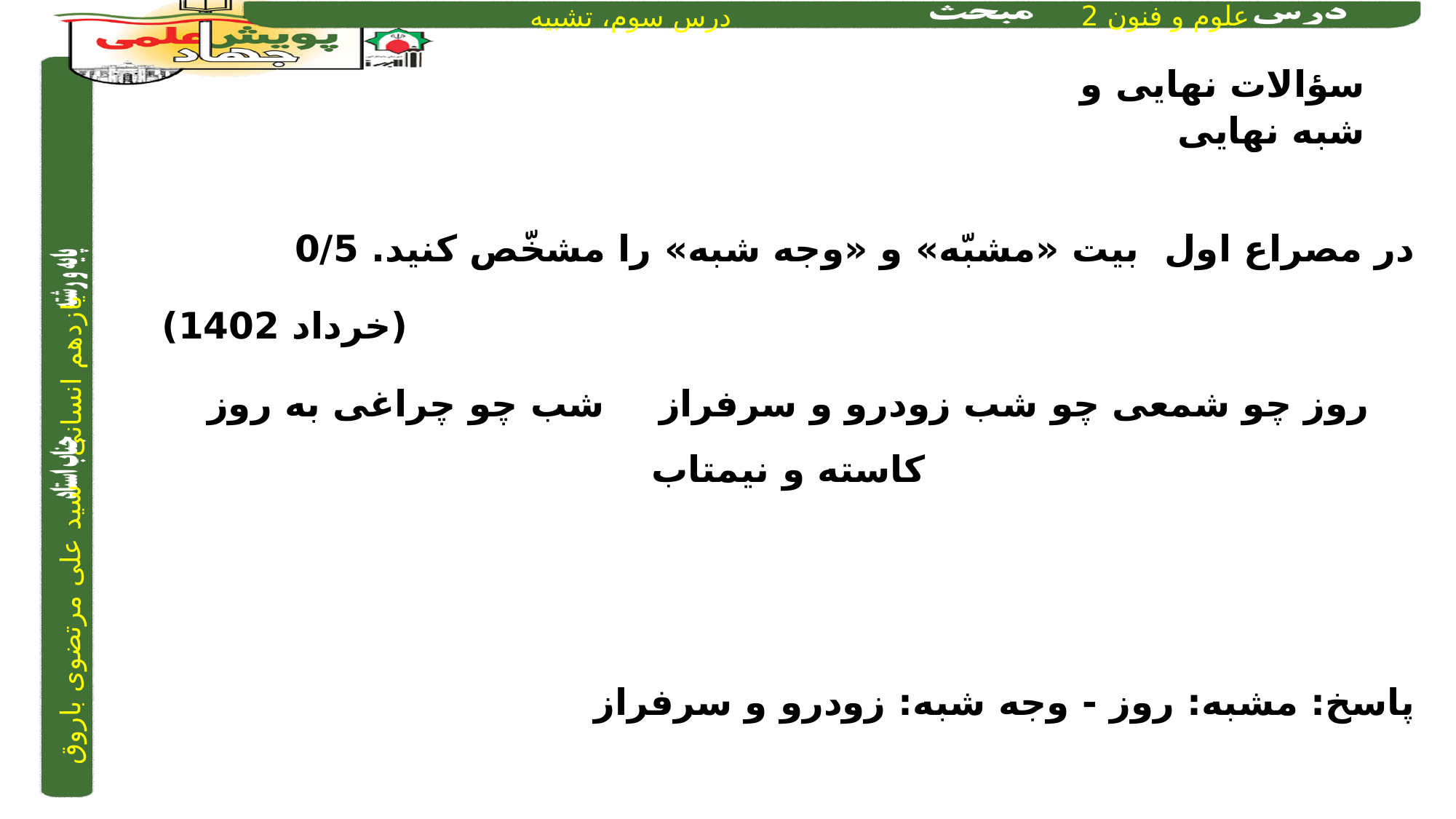

سؤالات نهایی و شبه نهایی
در مصراع اول  بیت «مشبّه» و «وجه شبه» را مشخّص کنید. 0/5
					(خرداد 1402)
روز چو شمعی چو شب زودرو و سرفراز 		شب چو چراغی به روز کاسته و نیم­تاب

پاسخ: مشبه: روز - وجه شبه: زودرو و سرفراز